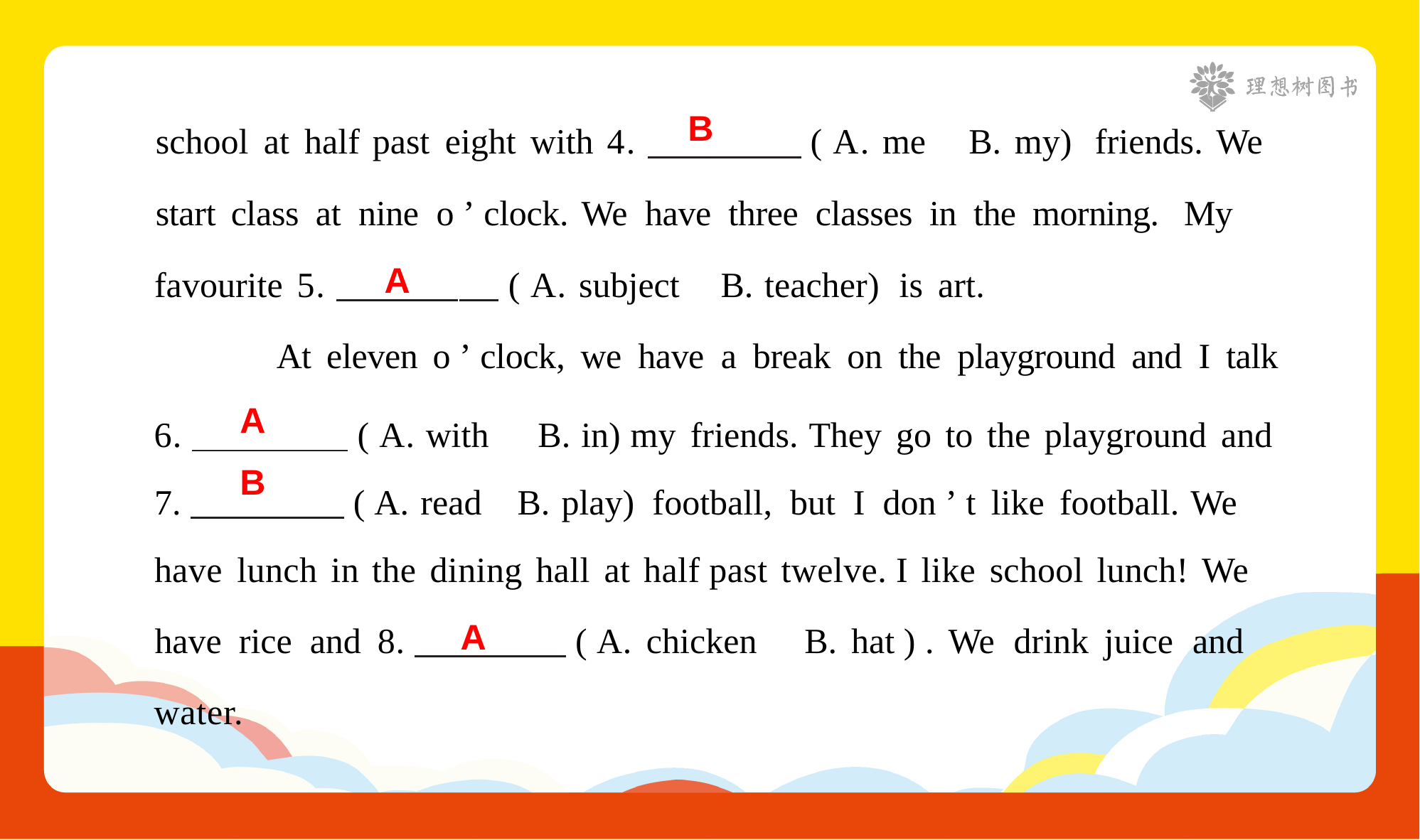

B

school at half past eight with 4.                   ( A. me    B. my)  friends. We
start class at nine o ’ clock. We have three  classes  in the  morning.   My

favourite 5.                  ( A. subject    B. teacher)  is art.

At eleven o ’ clock, we have a break on the playground and I talk
6.                  ( A. with     B. in) my friends. They go to the playground and 7.                   ( A. read    B. play)  football,  but  I  don ’ t like football. We have lunch in the dining hall at half past twelve. I like school lunch! We

have rice and 8.                   ( A. chicken     B. hat ) . We  drink juice  and

water.
A
A
B
A